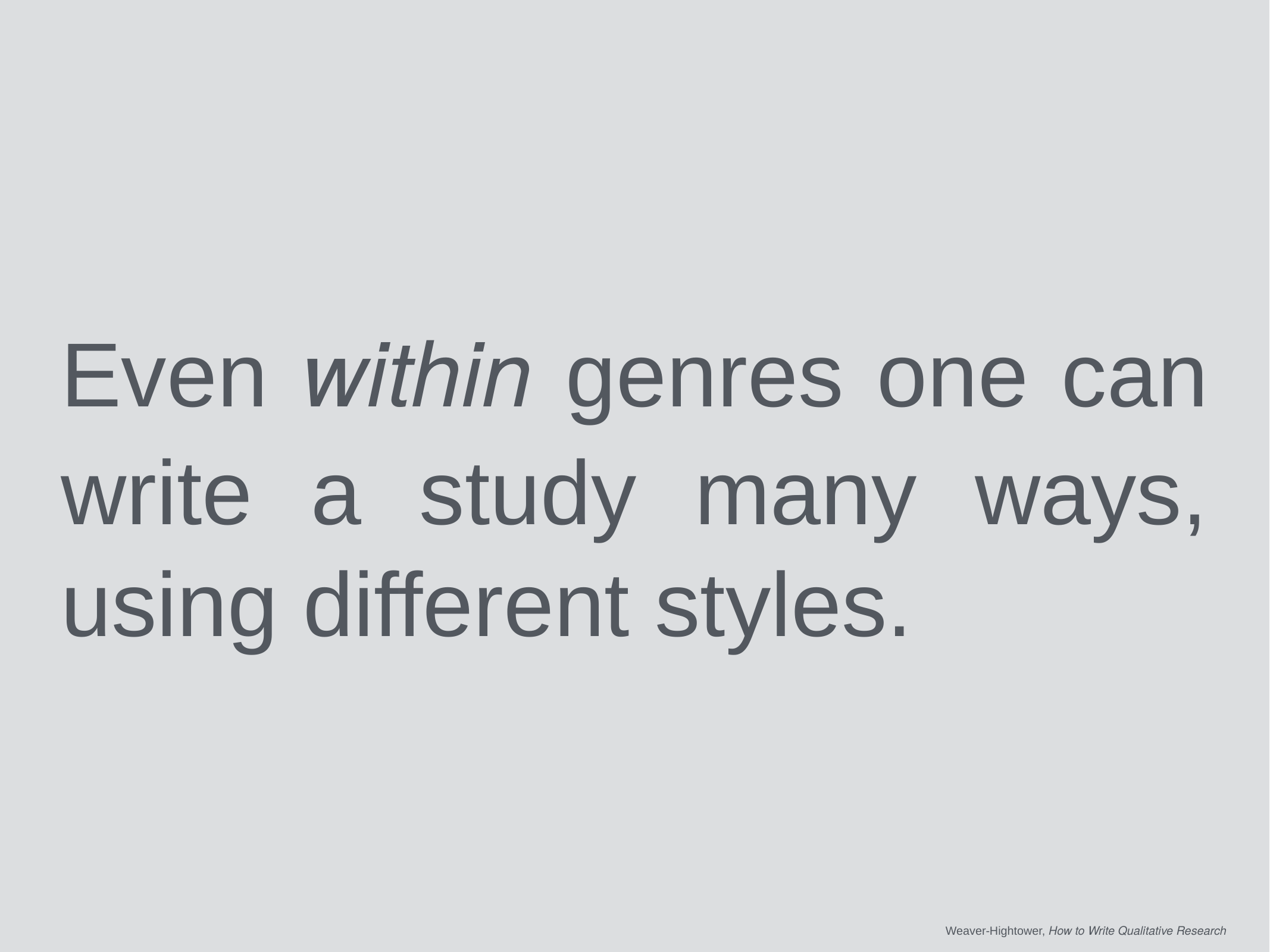

Even within genres one can write a study many ways, using different styles.